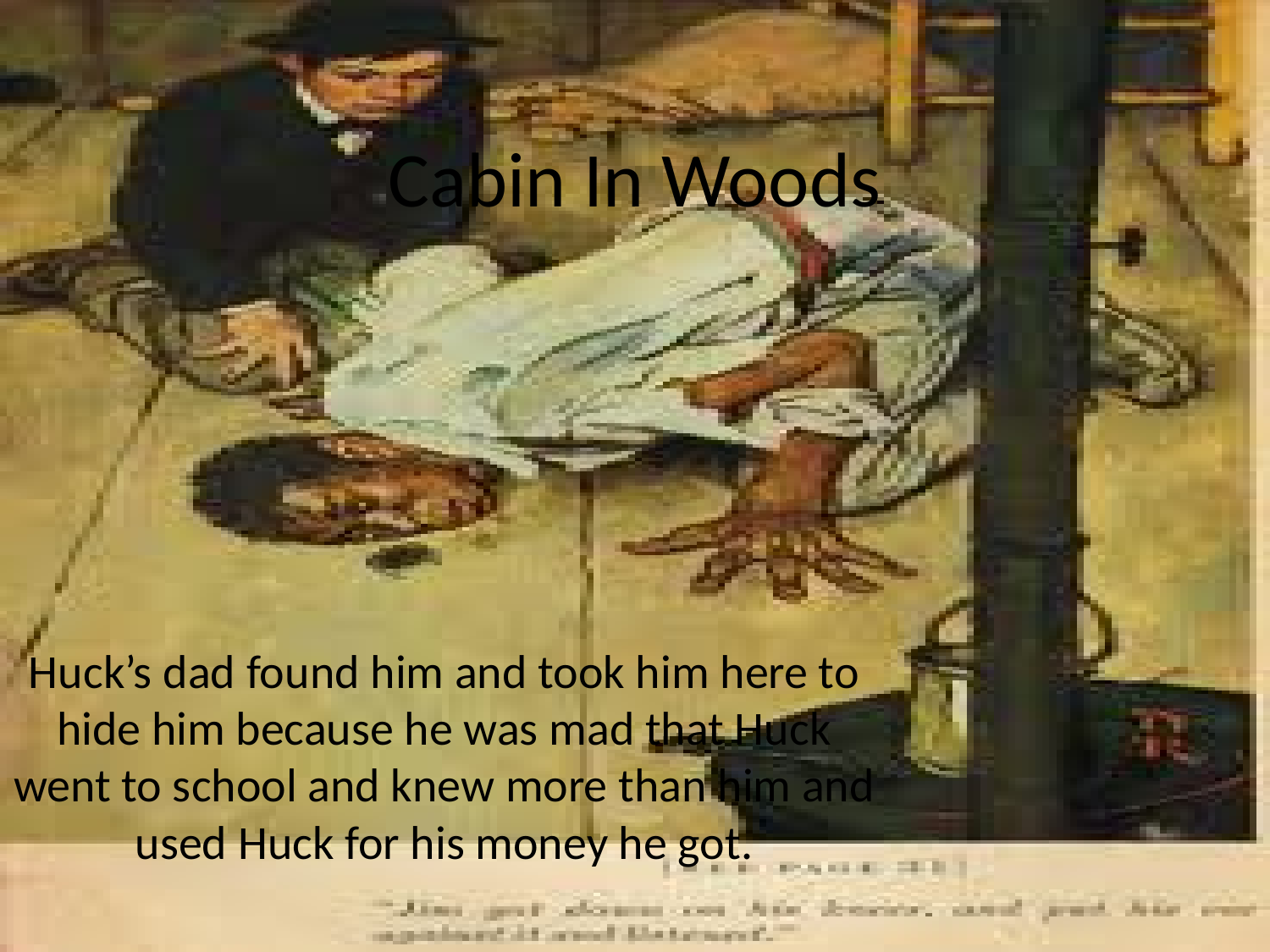

# Cabin In Woods
Huck’s dad found him and took him here to hide him because he was mad that Huck went to school and knew more than him and used Huck for his money he got.